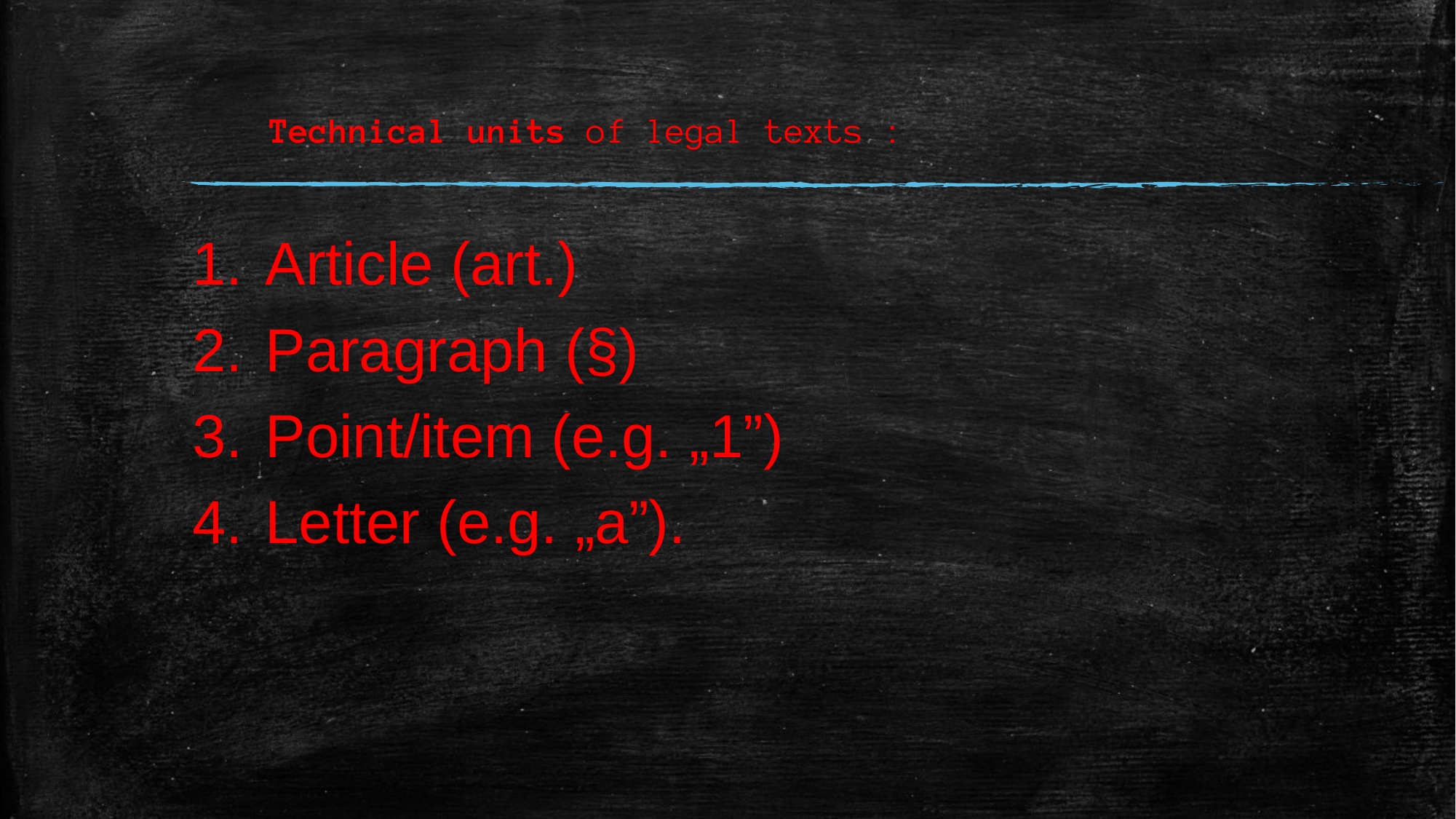

# Technical units of legal texts :
Article (art.)
Paragraph (§)
Point/item (e.g. „1”)
Letter (e.g. „a”).